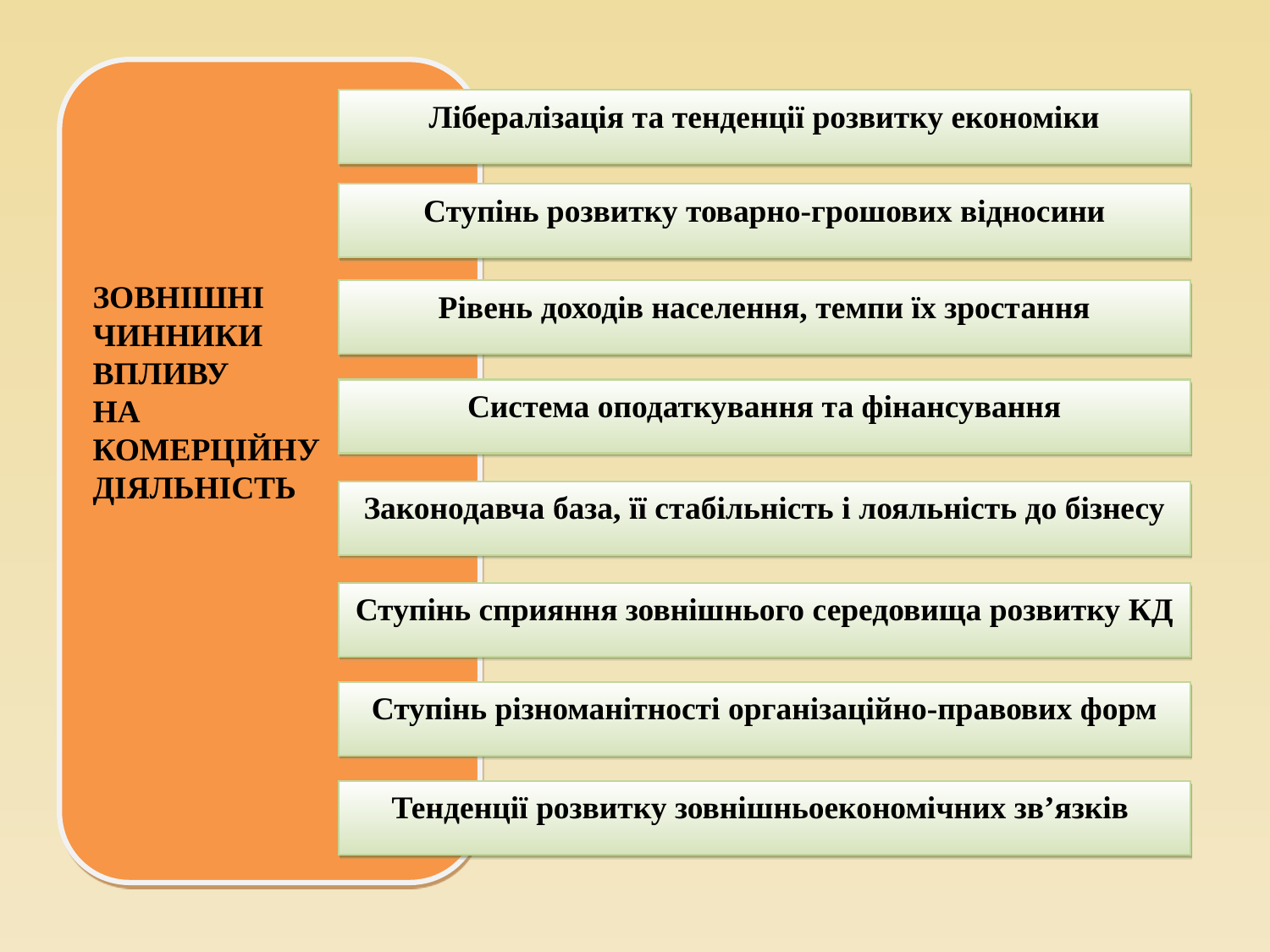

Зовнішні
чинники
впливу
на
комерційну діяльність
Лібералізація та тенденції розвитку економіки
Ступінь розвитку товарно-грошових відносини
Рівень доходів населення, темпи їх зростання
Система оподаткування та фінансування

Законодавча база, її стабільність і лояльність до бізнесу
Ступінь сприяння зовнішнього середовища розвитку КД
Ступінь різноманітності організаційно-правових форм
Тенденції розвитку зовнішньоекономічних зв’язків